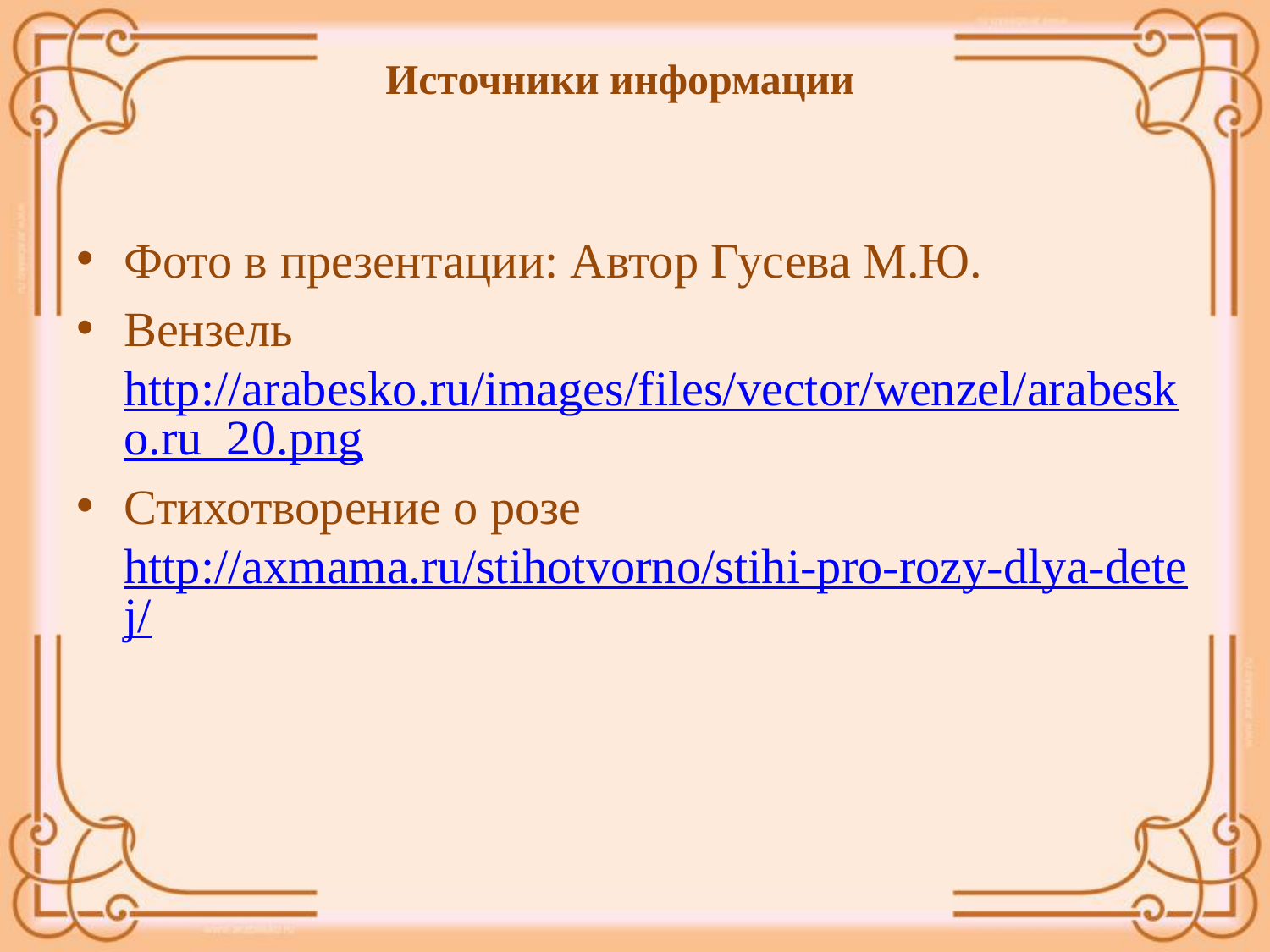

Источники информации
Фото в презентации: Автор Гусева М.Ю.
Вензель http://arabesko.ru/images/files/vector/wenzel/arabesko.ru_20.png
Стихотворение о розе http://axmama.ru/stihotvorno/stihi-pro-rozy-dlya-detej/